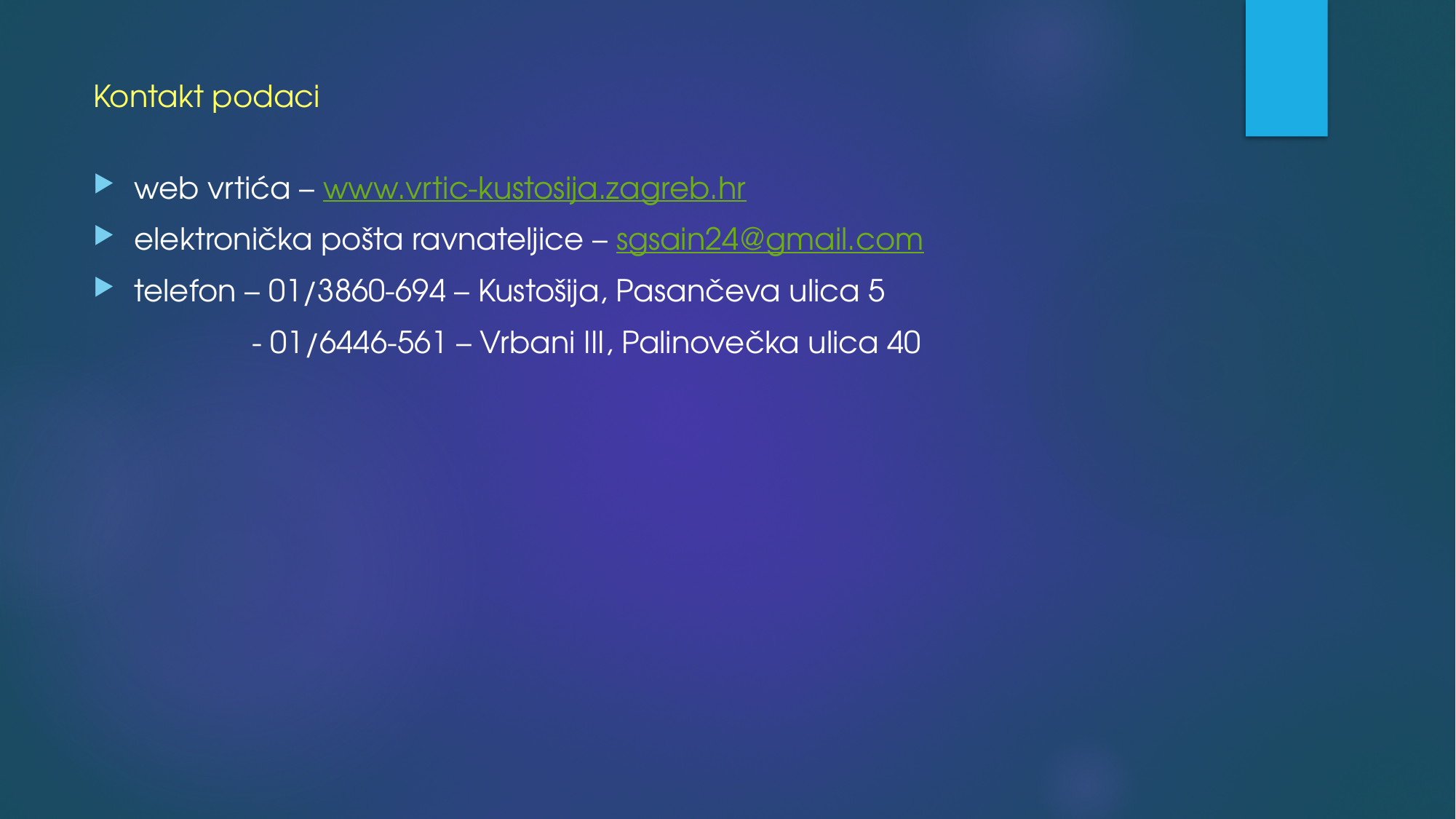

# Kontakt podaci
web vrtića – www.vrtic-kustosija.zagreb.hr
elektronička pošta ravnateljice – sgsain24@gmail.com
telefon – 01/3860-694 – Kustošija, Pasančeva ulica 5
                   - 01/6446-561 – Vrbani III, Palinovečka ulica 40